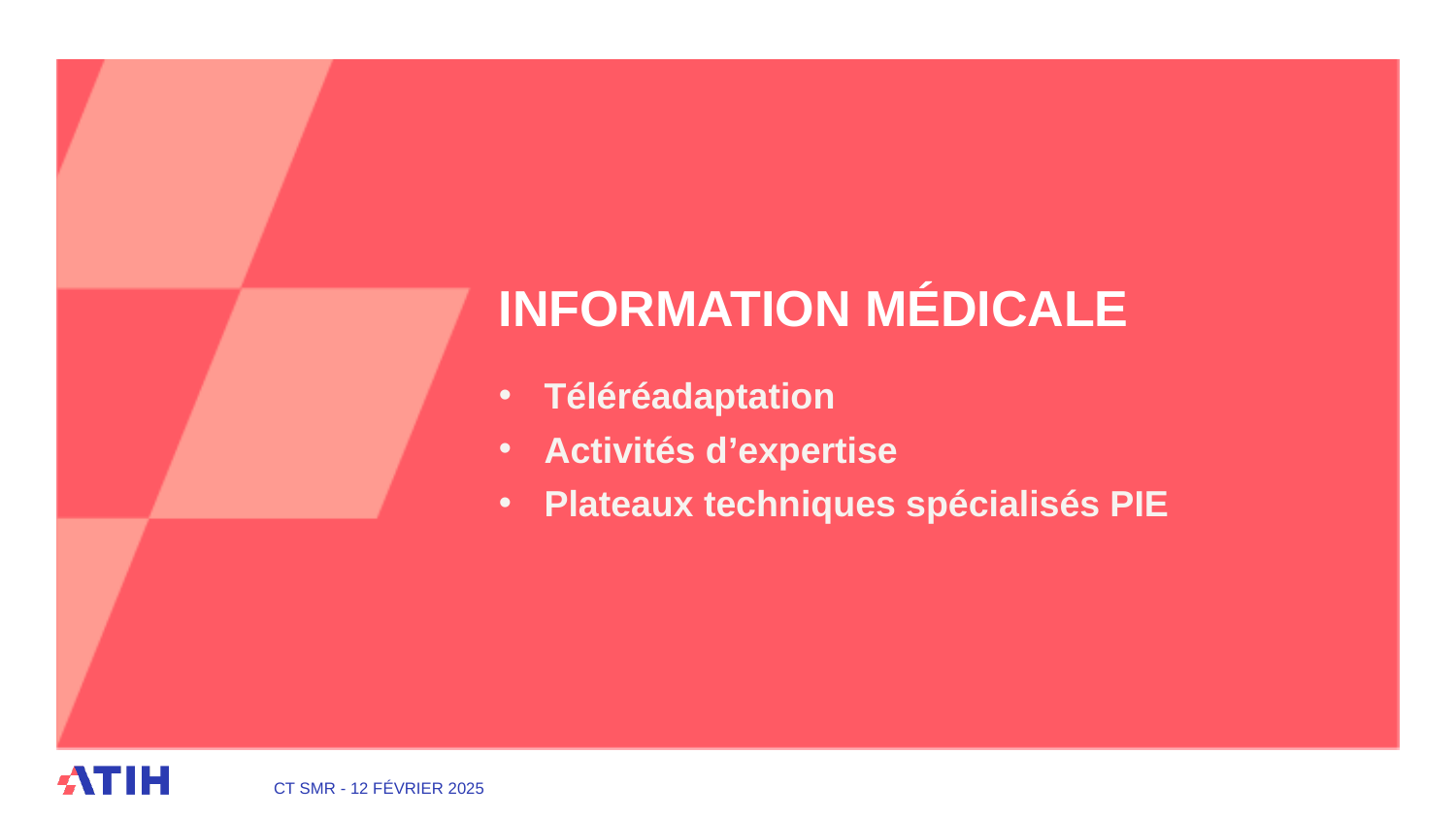

# Information médicale
Téléréadaptation
Activités d’expertise
Plateaux techniques spécialisés PIE
CT SMR - 12 février 2025